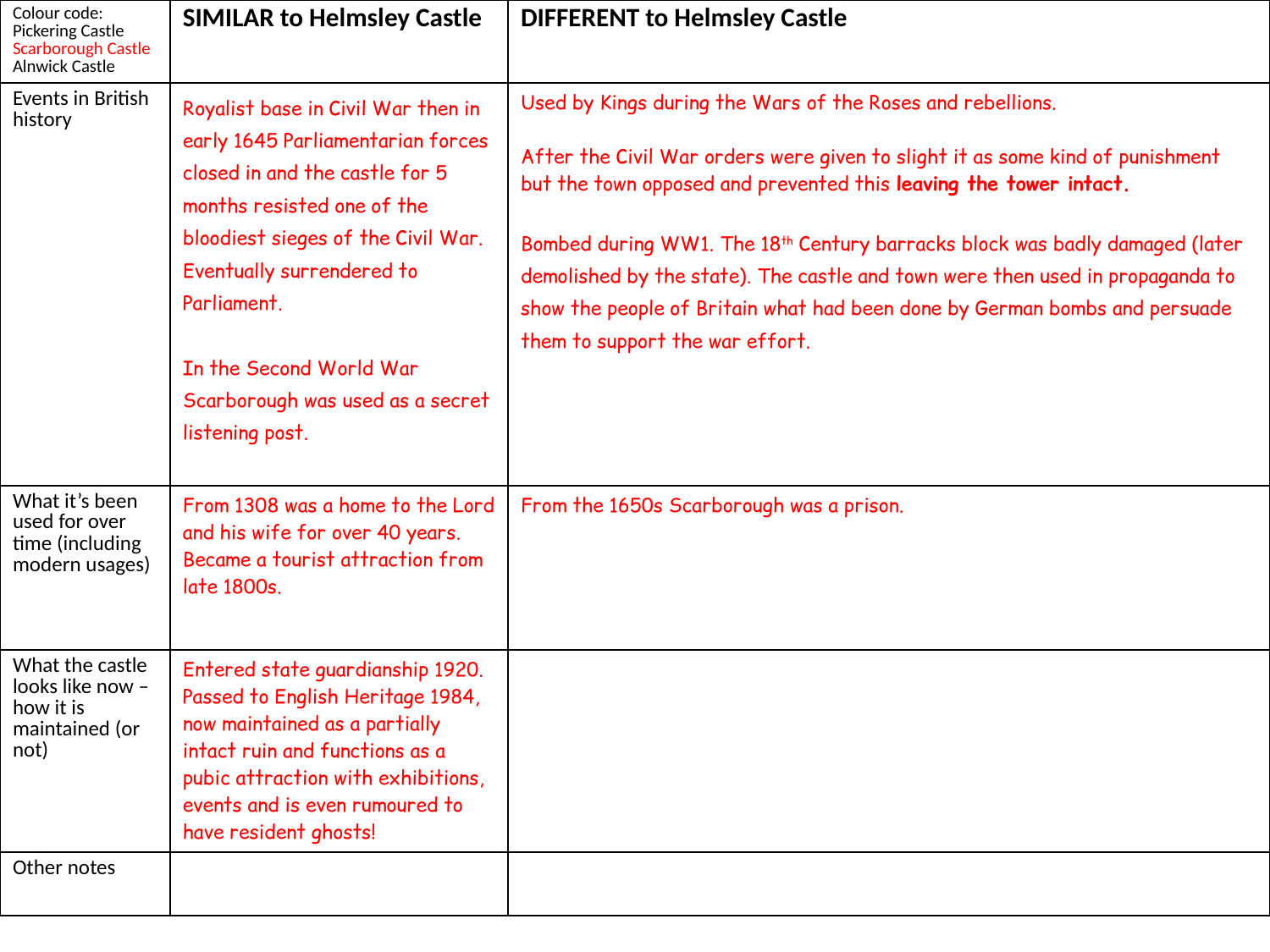

| Colour code: Pickering Castle Scarborough Castle Alnwick Castle | SIMILAR to Helmsley Castle | DIFFERENT to Helmsley Castle |
| --- | --- | --- |
| Events in British history | Royalist base in Civil War then in early 1645 Parliamentarian forces closed in and the castle for 5 months resisted one of the bloodiest sieges of the Civil War. Eventually surrendered to Parliament. In the Second World War Scarborough was used as a secret listening post. | Used by Kings during the Wars of the Roses and rebellions. After the Civil War orders were given to slight it as some kind of punishment but the town opposed and prevented this leaving the tower intact. Bombed during WW1. The 18th Century barracks block was badly damaged (later demolished by the state). The castle and town were then used in propaganda to show the people of Britain what had been done by German bombs and persuade them to support the war effort. |
| What it’s been used for over time (including modern usages) | From 1308 was a home to the Lord and his wife for over 40 years. Became a tourist attraction from late 1800s. | From the 1650s Scarborough was a prison. |
| What the castle looks like now – how it is maintained (or not) | Entered state guardianship 1920. Passed to English Heritage 1984, now maintained as a partially intact ruin and functions as a pubic attraction with exhibitions, events and is even rumoured to have resident ghosts! |  |
| Other notes |  |  |